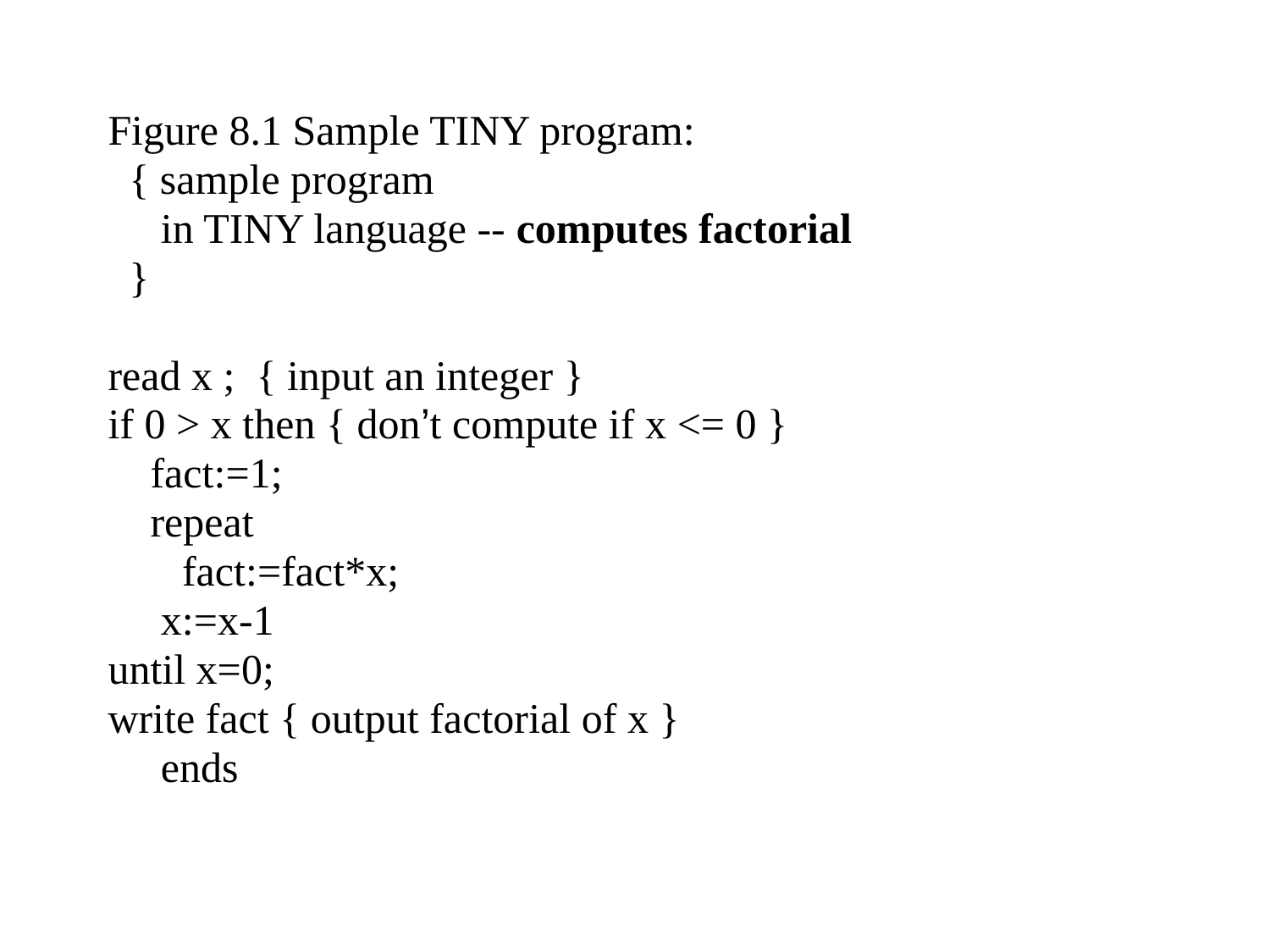

Figure 8.1 Sample TINY program:
  { sample program
     in TINY language -- computes factorial
  }

read x ;  { input an integer }
if 0 > x then { don’t compute if x <= 0 }
    fact:=1;
    repeat
       fact:=fact*x;
     x:=x-1
until x=0;
write fact { output factorial of x }
     ends